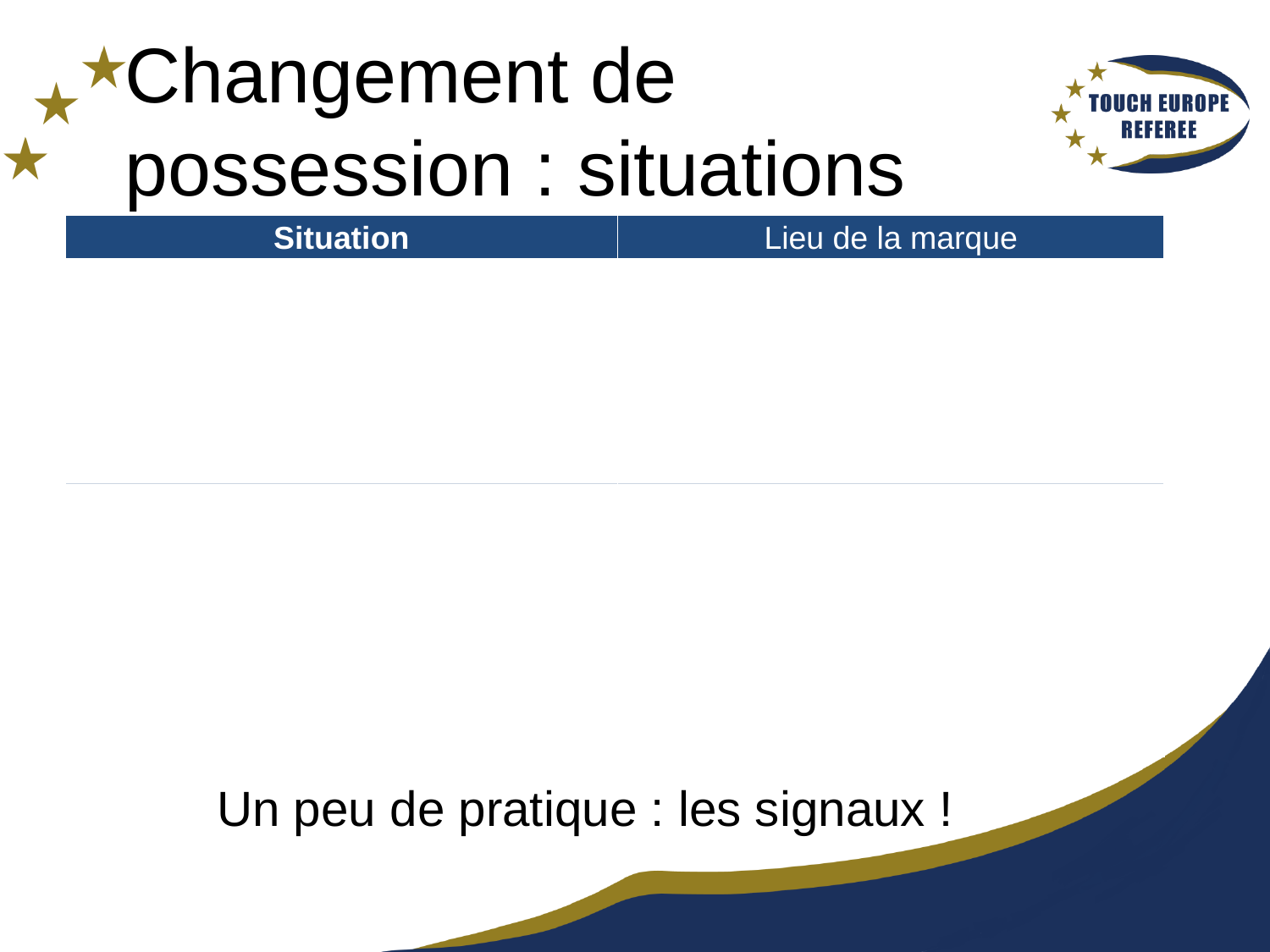

# Changement de possession : situations
| Situation | Lieu de la marque |
| --- | --- |
| 6° touch | À l’emplacement du touch |
| Hors des limites du terrain (ligne de touche) | À 7m à l’intérieur du terrain |
| Hors des limites du terrain (ligne de ballon mort) | Sur la ligne des 7m |
| Ballon tombé | À l’endoit où le ballon touche le sol pour la 1ere fois |
| Rollball incorrect | Sur la marque du rollball |
| Demi touché | À l’endroit du touch (ou sur la ligne des 7m) |
| Demi tente de marquer | Sur la ligne des 7m |

Un peu de pratique : les signaux !